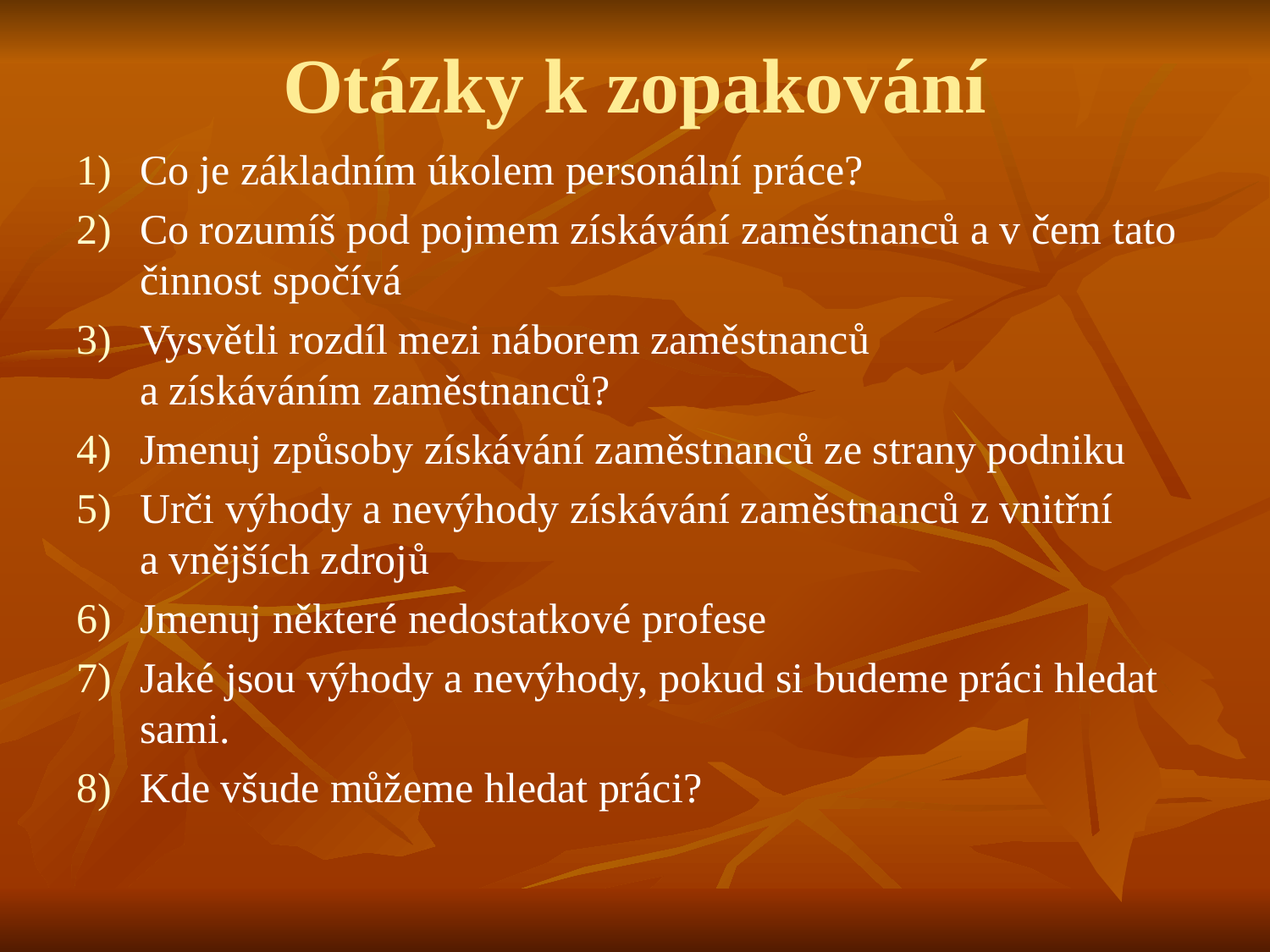

# Otázky k zopakování
Co je základním úkolem personální práce?
Co rozumíš pod pojmem získávání zaměstnanců a v čem tato činnost spočívá
Vysvětli rozdíl mezi náborem zaměstnanců
a získáváním zaměstnanců?
Jmenuj způsoby získávání zaměstnanců ze strany podniku
Urči výhody a nevýhody získávání zaměstnanců z vnitřní
a vnějších zdrojů
Jmenuj některé nedostatkové profese
Jaké jsou výhody a nevýhody, pokud si budeme práci hledat sami.
Kde všude můžeme hledat práci?